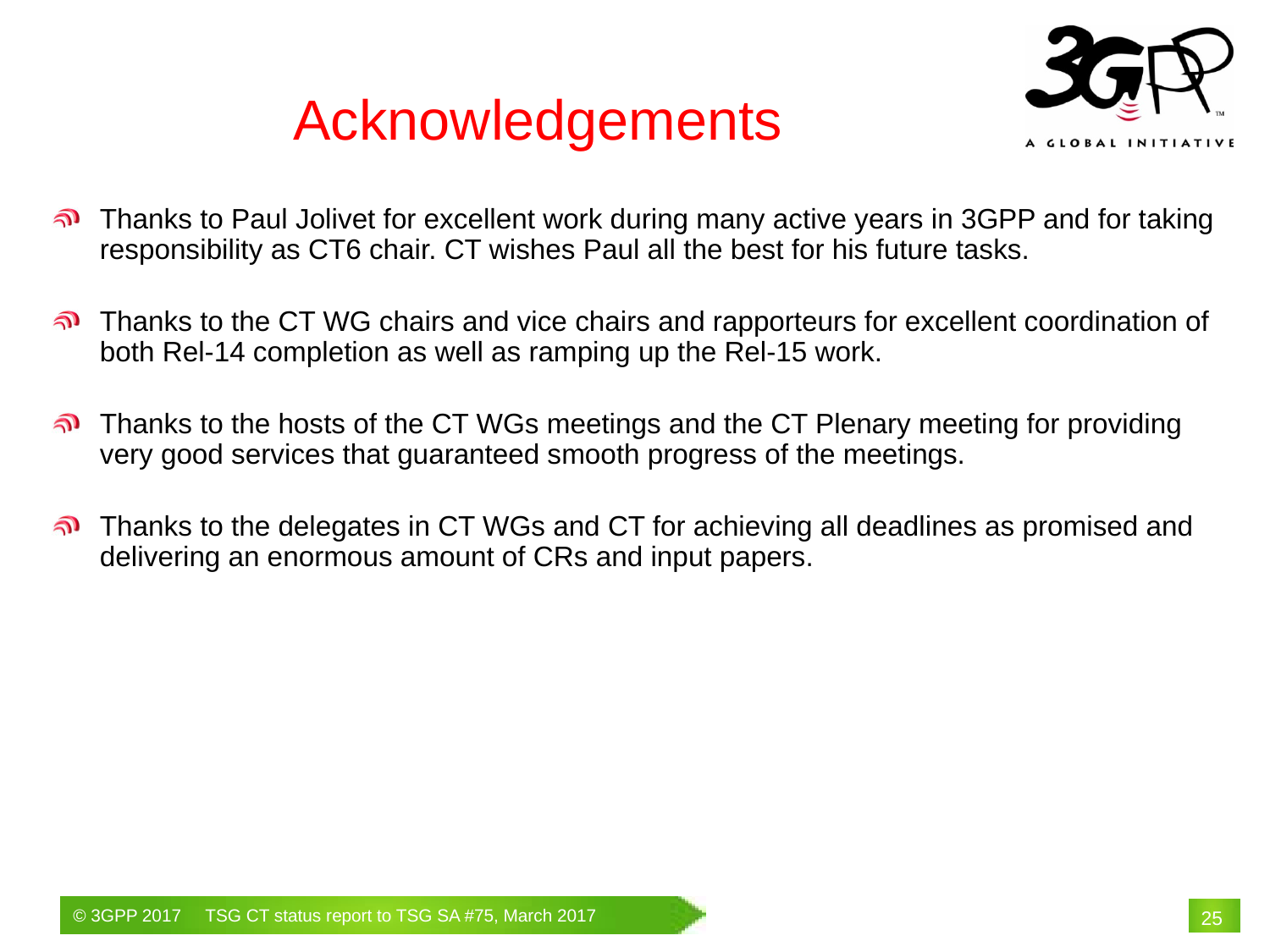

Acknowledgements

Thanks to Paul Jolivet for excellent work during many active years in 3GPP and for taking responsibility as CT6 chair. CT wishes Paul all the best for his future tasks.

Thanks to the CT WG chairs and vice chairs and rapporteurs for excellent coordination of both Rel-14 completion as well as ramping up the Rel-15 work.

Thanks to the hosts of the CT WGs meetings and the CT Plenary meeting for providing very good services that guaranteed smooth progress of the meetings.

Thanks to the delegates in CT WGs and CT for achieving all deadlines as promised and delivering an enormous amount of CRs and input papers.

# 25